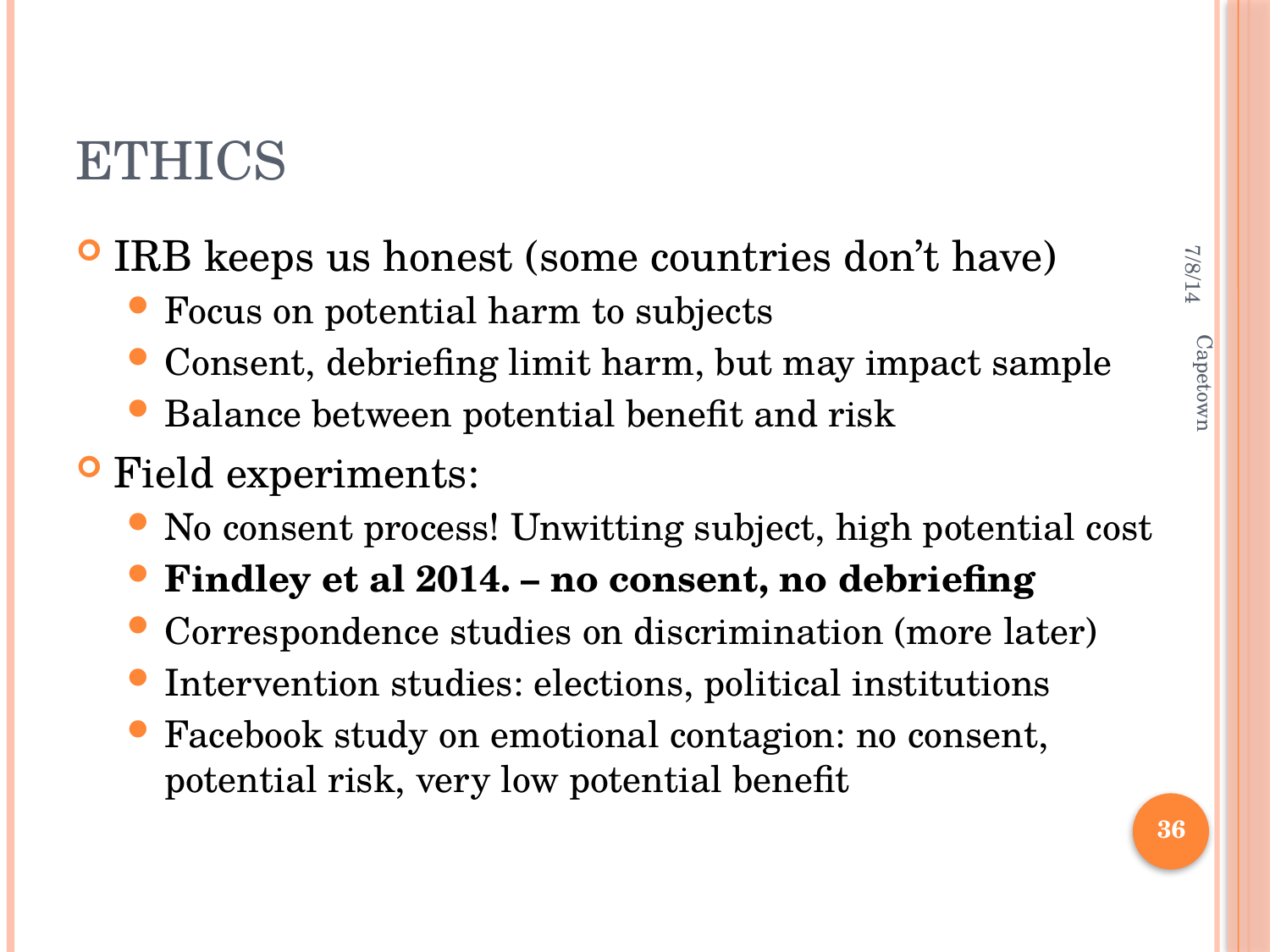

# Ethics
7/8/14
IRB keeps us honest (some countries don’t have)
Focus on potential harm to subjects
Consent, debriefing limit harm, but may impact sample
Balance between potential benefit and risk
Field experiments:
No consent process! Unwitting subject, high potential cost
Findley et al 2014. – no consent, no debriefing
Correspondence studies on discrimination (more later)
Intervention studies: elections, political institutions
Facebook study on emotional contagion: no consent, potential risk, very low potential benefit

Capetown

36